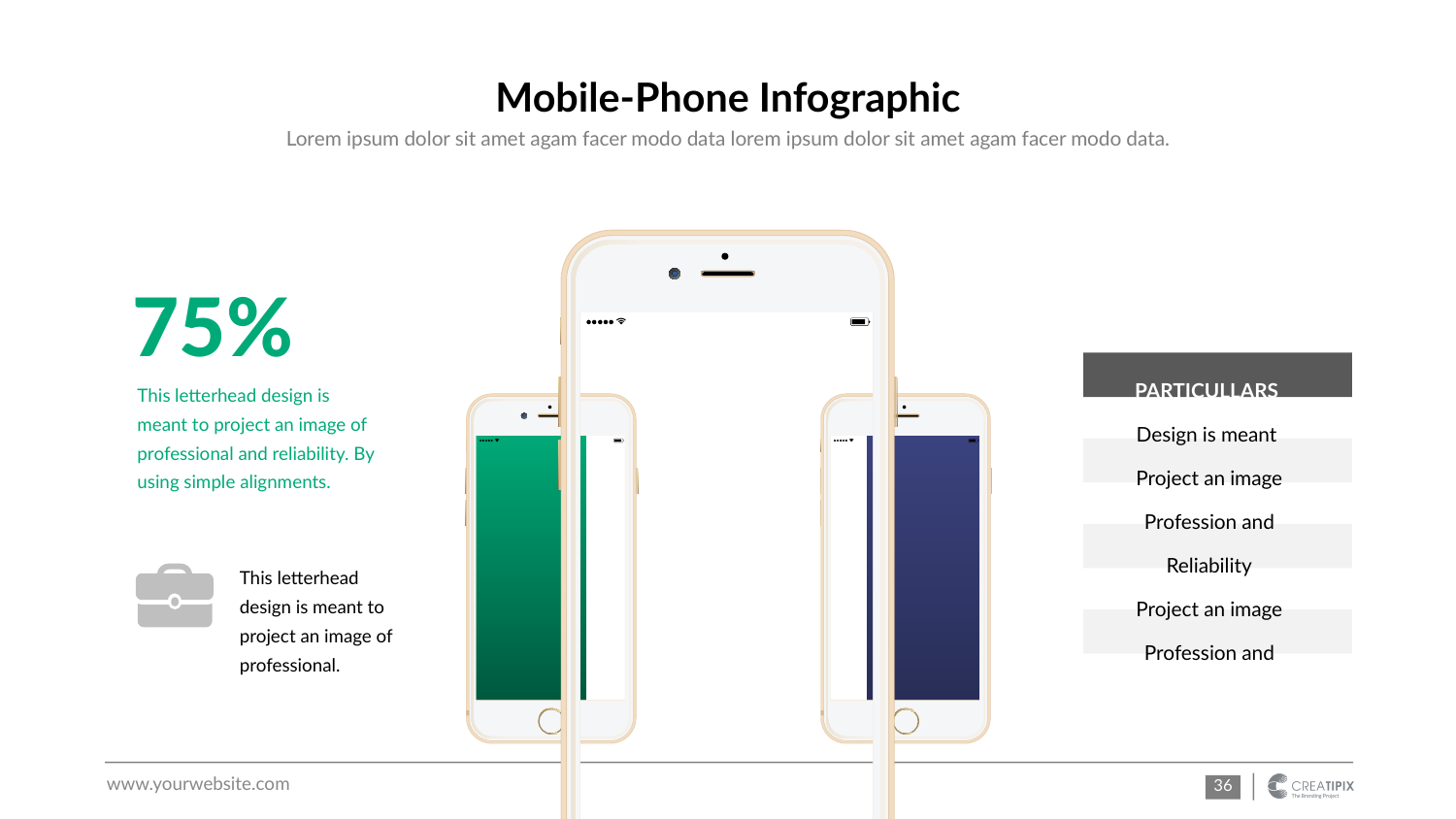

# Mobile-Phone Infographic
Lorem ipsum dolor sit amet agam facer modo data lorem ipsum dolor sit amet agam facer modo data.

75%

PARTICULLARS
Design is meant
Project an image
Profession and
Reliability
Project an image
Profession and

This letterhead design is meant to project an image of professional and reliability. By using simple alignments.

This letterhead design is meant to project an image of professional.

36
www.yourwebsite.com